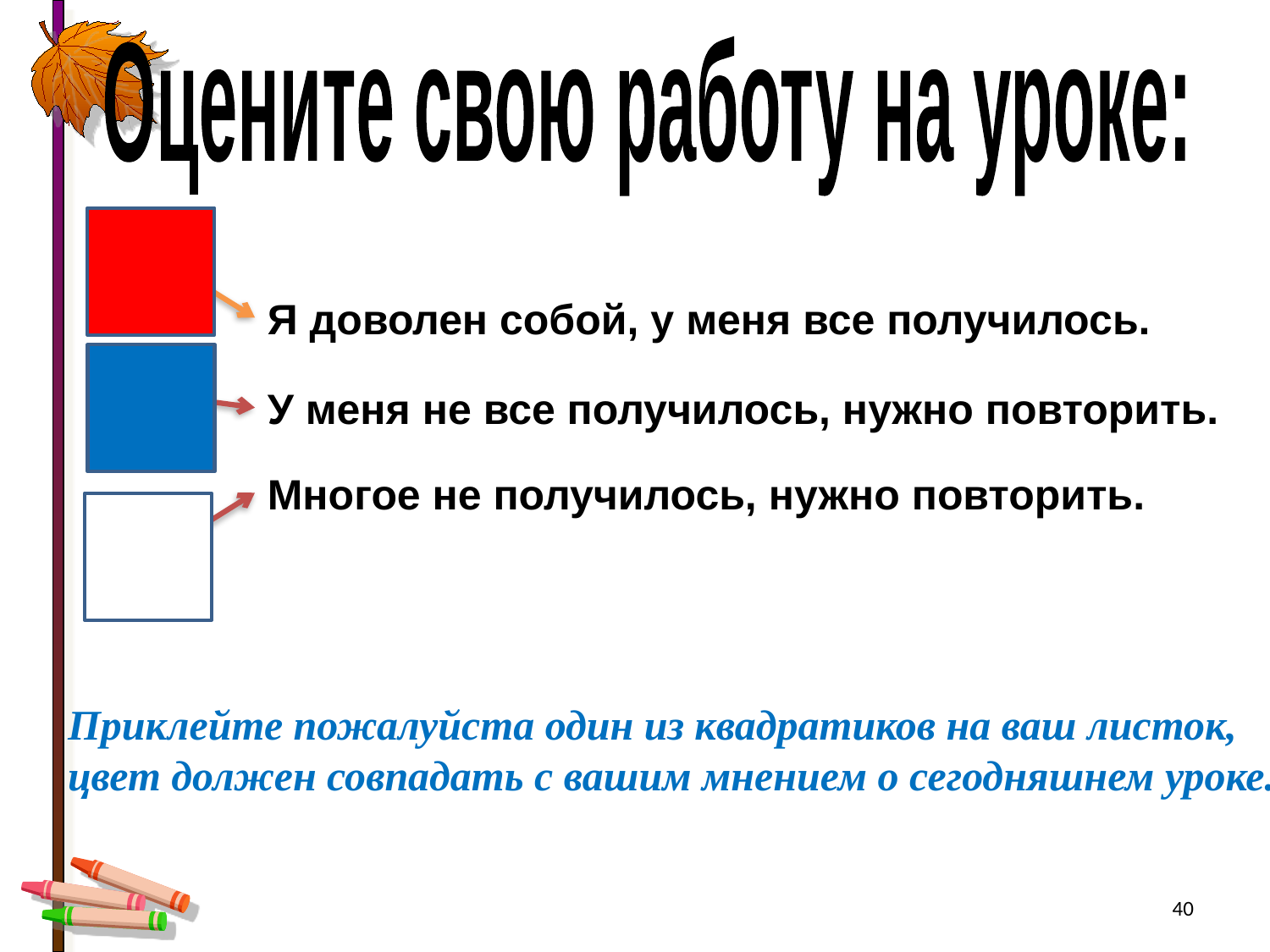

Оцените свою работу на уроке:
#

Я доволен собой, у меня все получилось.

У меня не все получилось, нужно повторить.
Многое не получилось, нужно повторить.

Приклейте пожалуйста один из квадратиков на ваш листок, цвет должен совпадать с вашим мнением о сегодняшнем уроке.

40